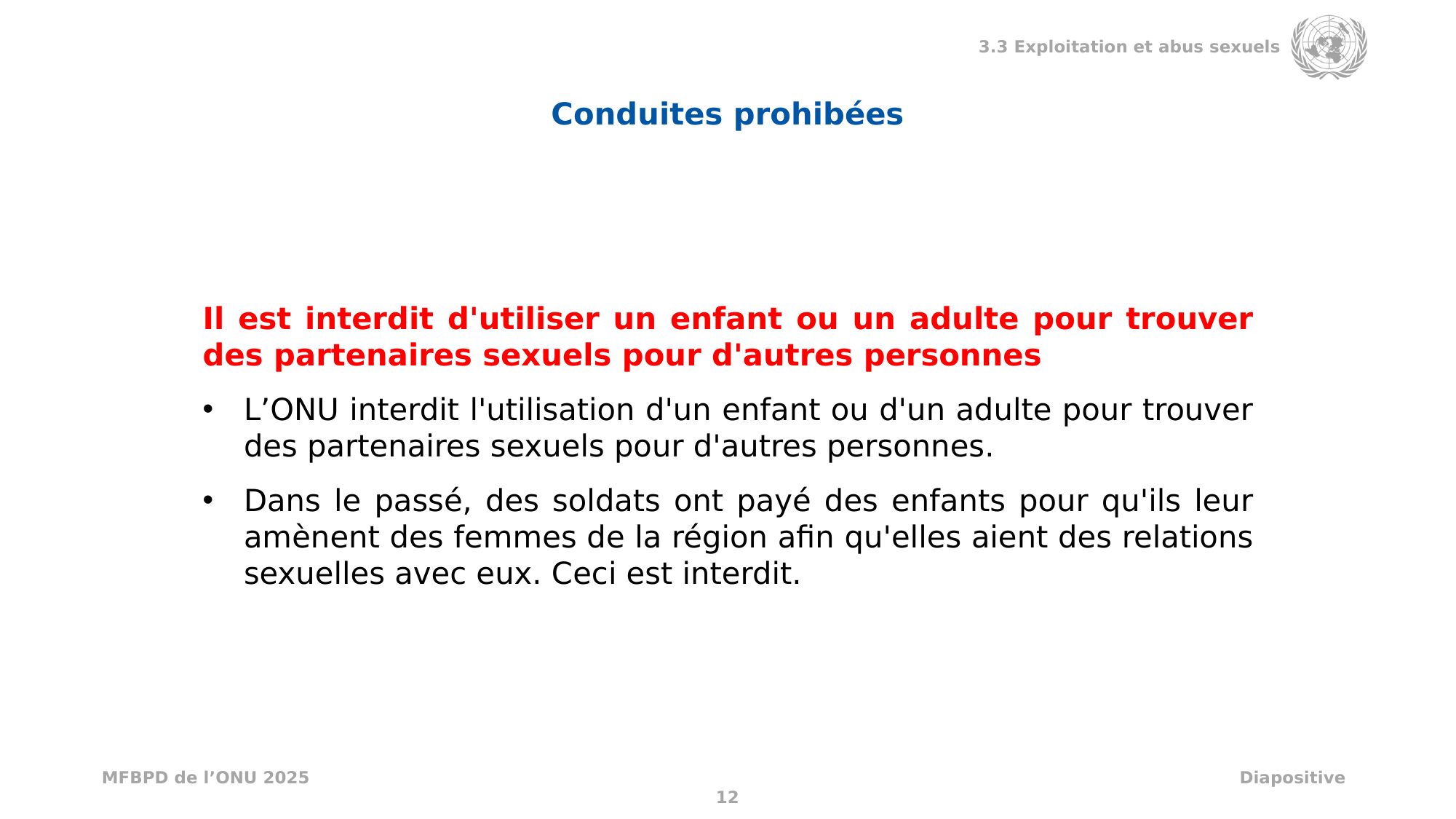

Conduites prohibées
Il est interdit d'utiliser un enfant ou un adulte pour trouver des partenaires sexuels pour d'autres personnes
L’ONU interdit l'utilisation d'un enfant ou d'un adulte pour trouver des partenaires sexuels pour d'autres personnes.
Dans le passé, des soldats ont payé des enfants pour qu'ils leur amènent des femmes de la région afin qu'elles aient des relations sexuelles avec eux. Ceci est interdit.